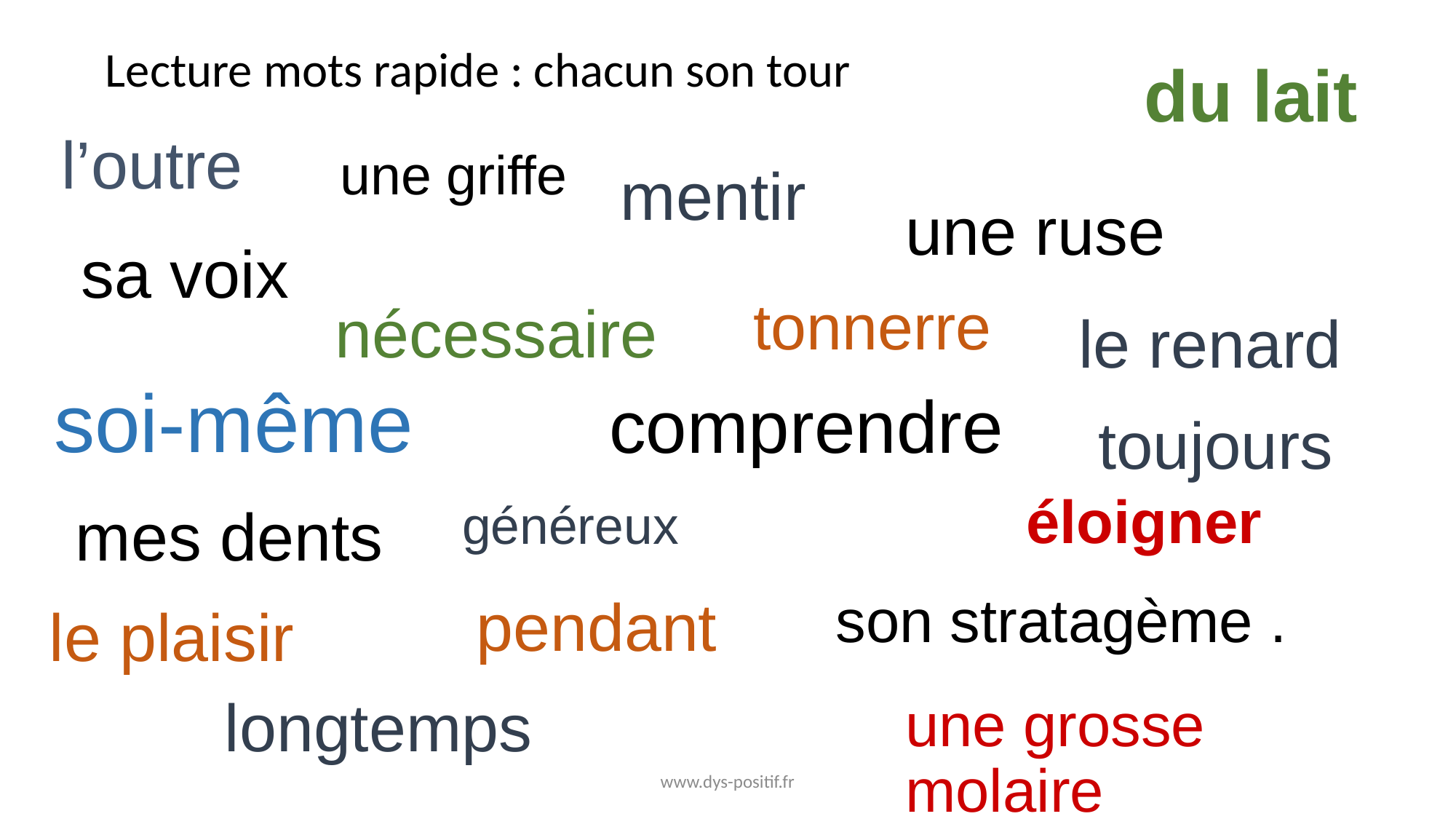

# Lecture mots rapide : chacun son tour
du lait
l’outre
une griffe
mentir
une ruse
sa voix
tonnerre
nécessaire
le renard
soi-même
comprendre
toujours
éloigner
généreux
mes dents
son stratagème .
pendant
le plaisir
une grosse molaire
longtemps
www.dys-positif.fr